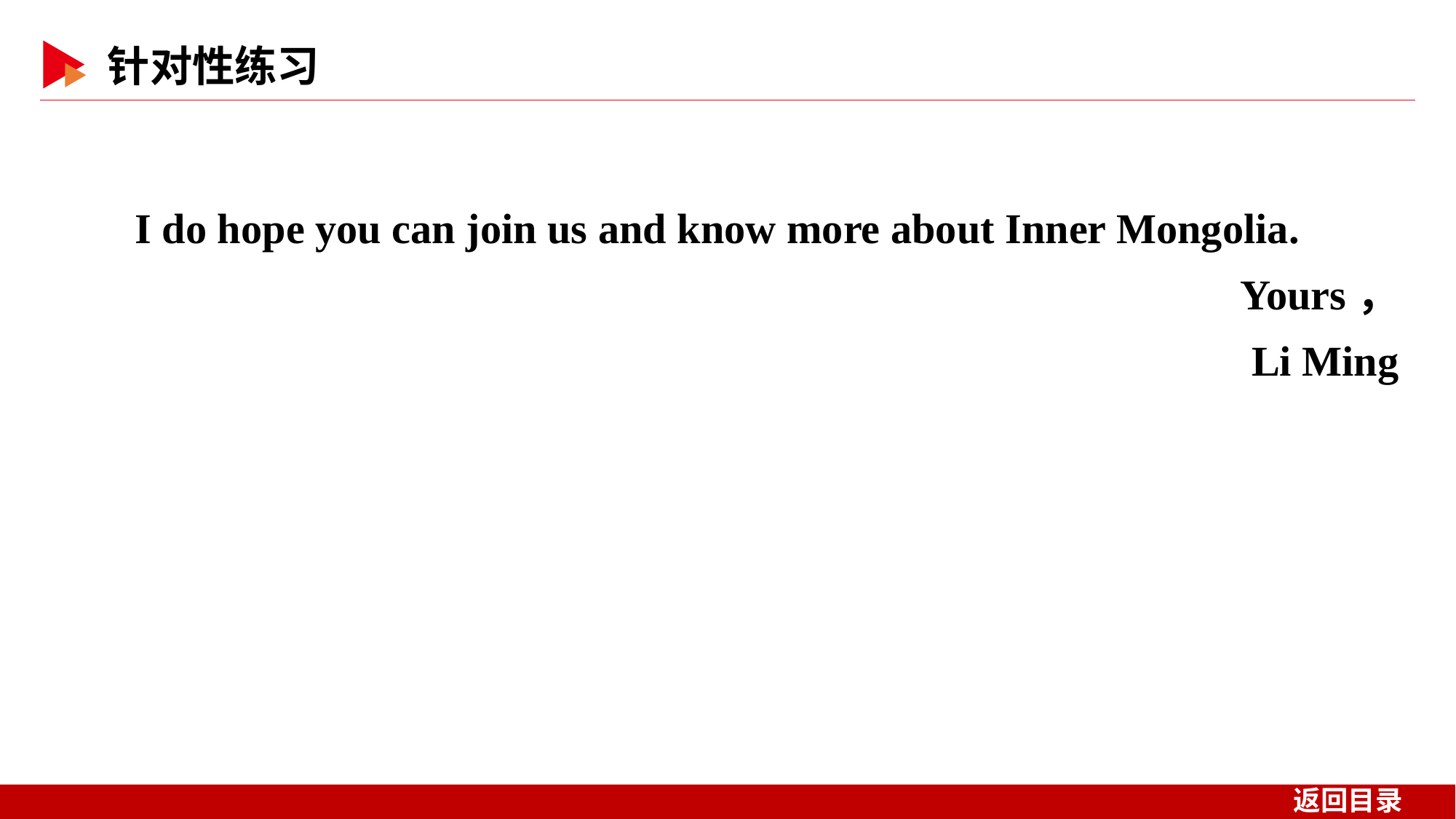

I do hope you can join us and know more about Inner Mongolia.
Yours，
Li Ming